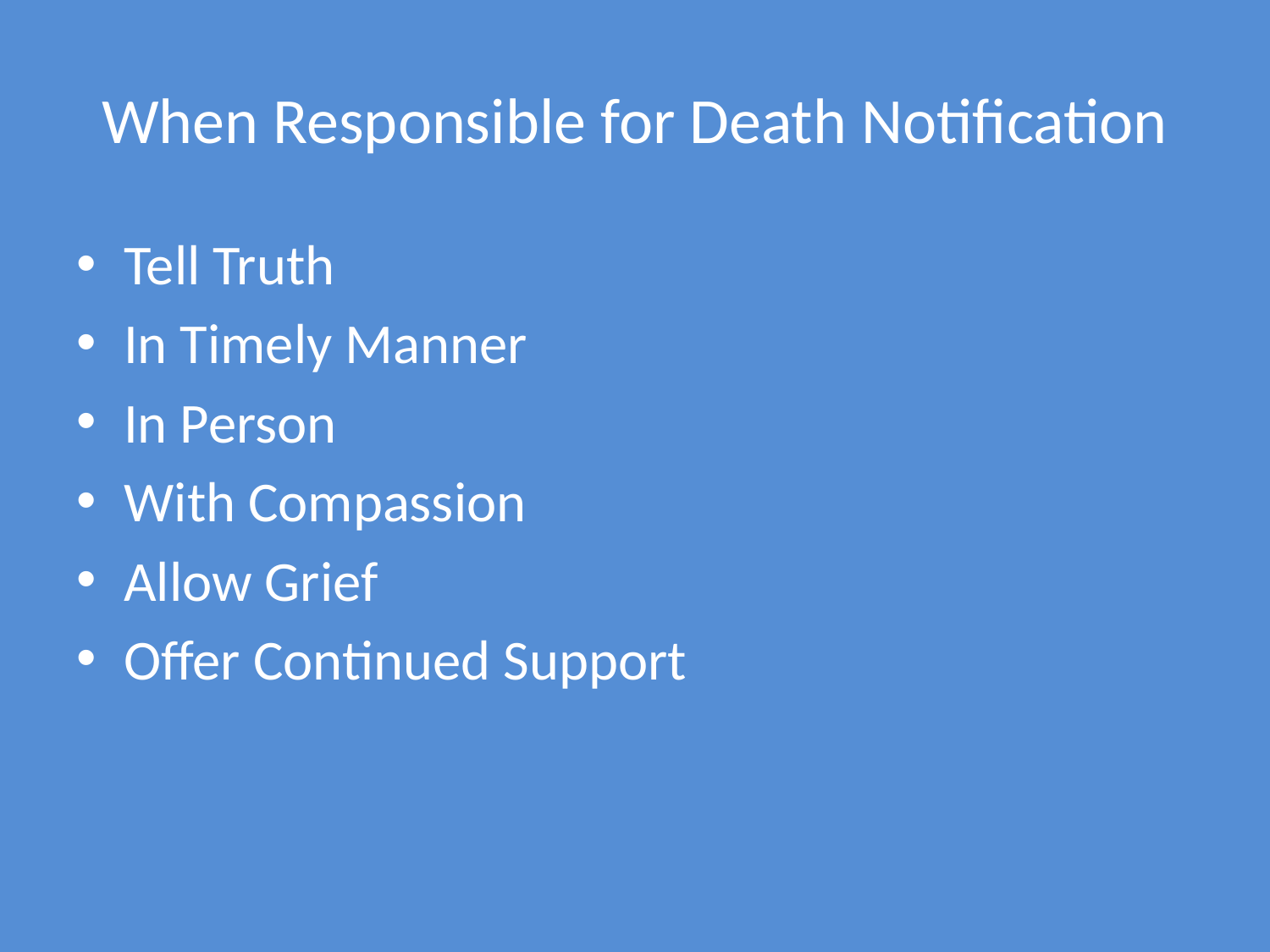

# When Responsible for Death Notification
Tell Truth
In Timely Manner
In Person
With Compassion
Allow Grief
Offer Continued Support